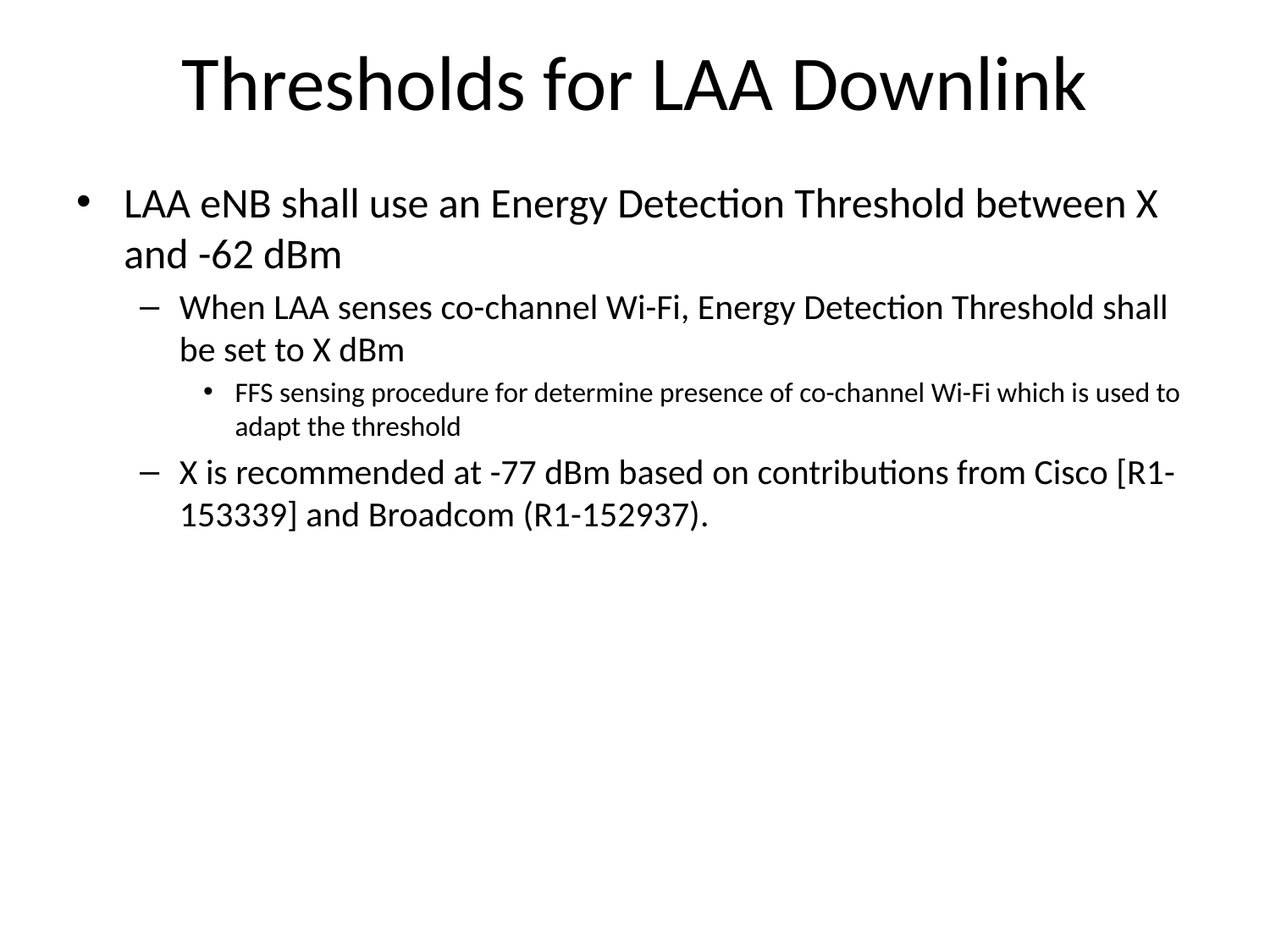

# Thresholds for LAA Downlink
LAA eNB shall use an Energy Detection Threshold between X and -62 dBm
When LAA senses co-channel Wi-Fi, Energy Detection Threshold shall be set to X dBm
FFS sensing procedure for determine presence of co-channel Wi-Fi which is used to adapt the threshold
X is recommended at -77 dBm based on contributions from Cisco [R1-153339] and Broadcom (R1-152937).